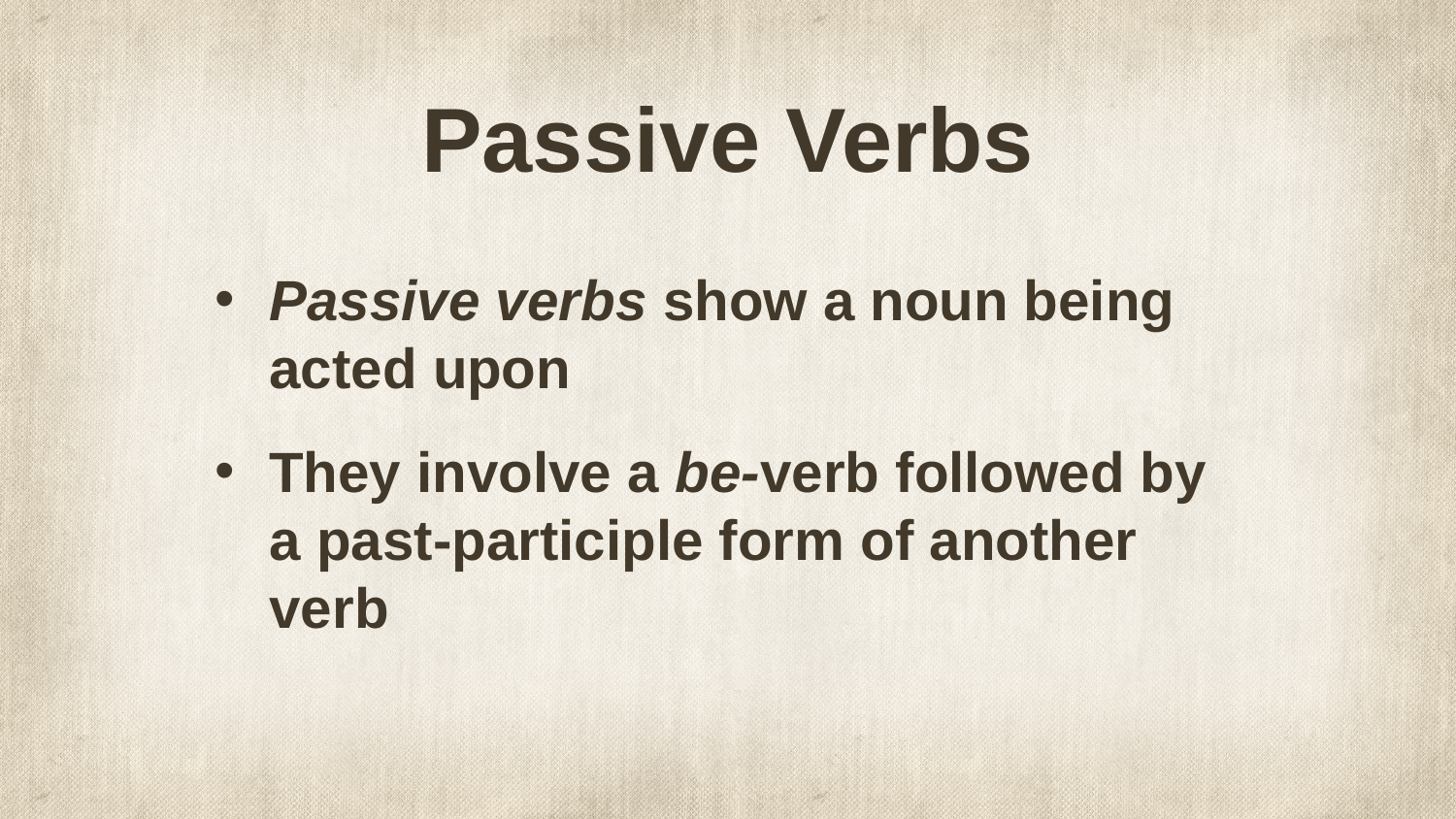

# Passive Verbs
Passive verbs show a noun being acted upon
They involve a be-verb followed by a past-participle form of another verb